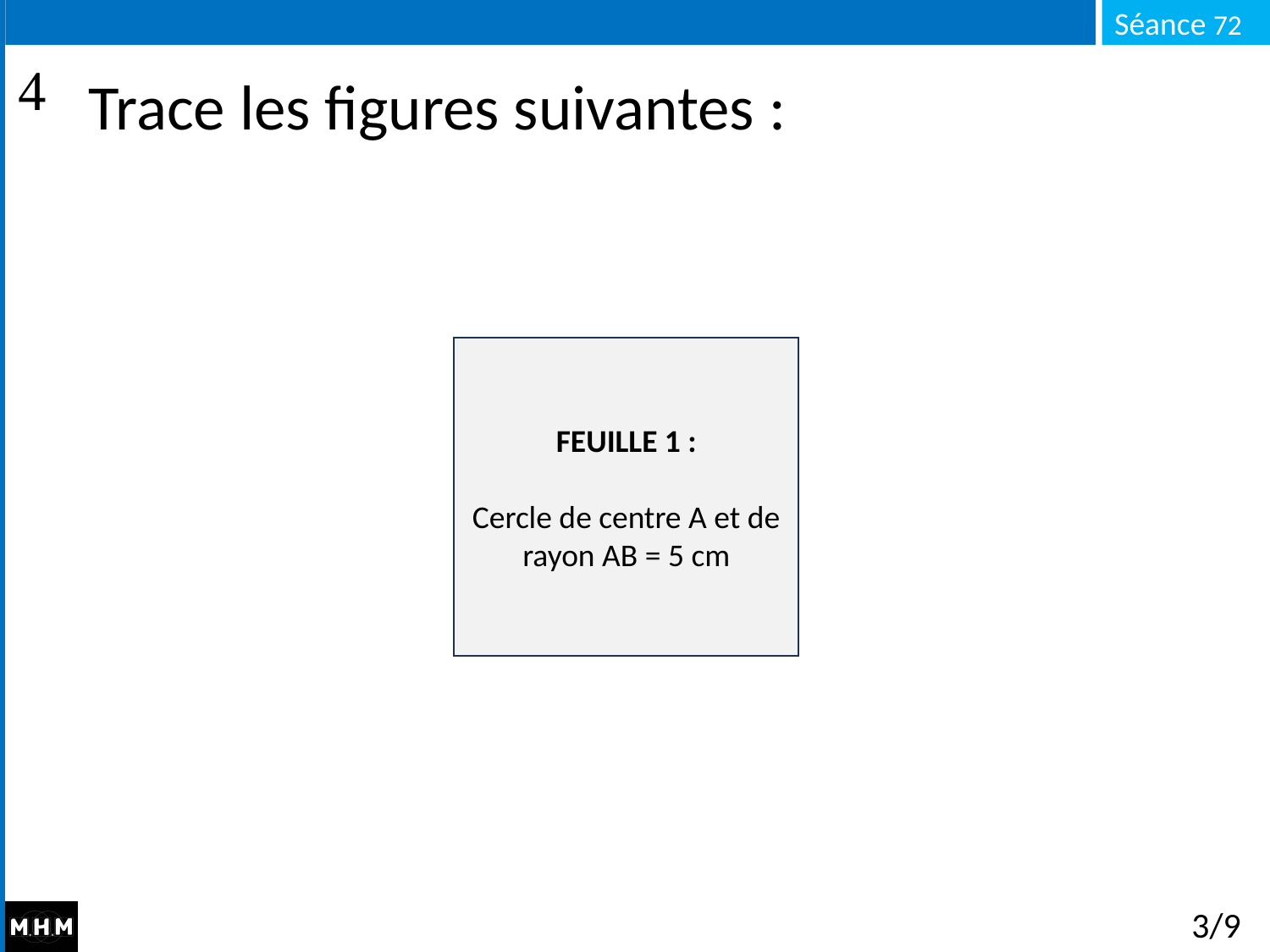

# Trace les figures suivantes :
FEUILLE 1 :

Cercle de centre A et de rayon AB = 5 cm
3/9